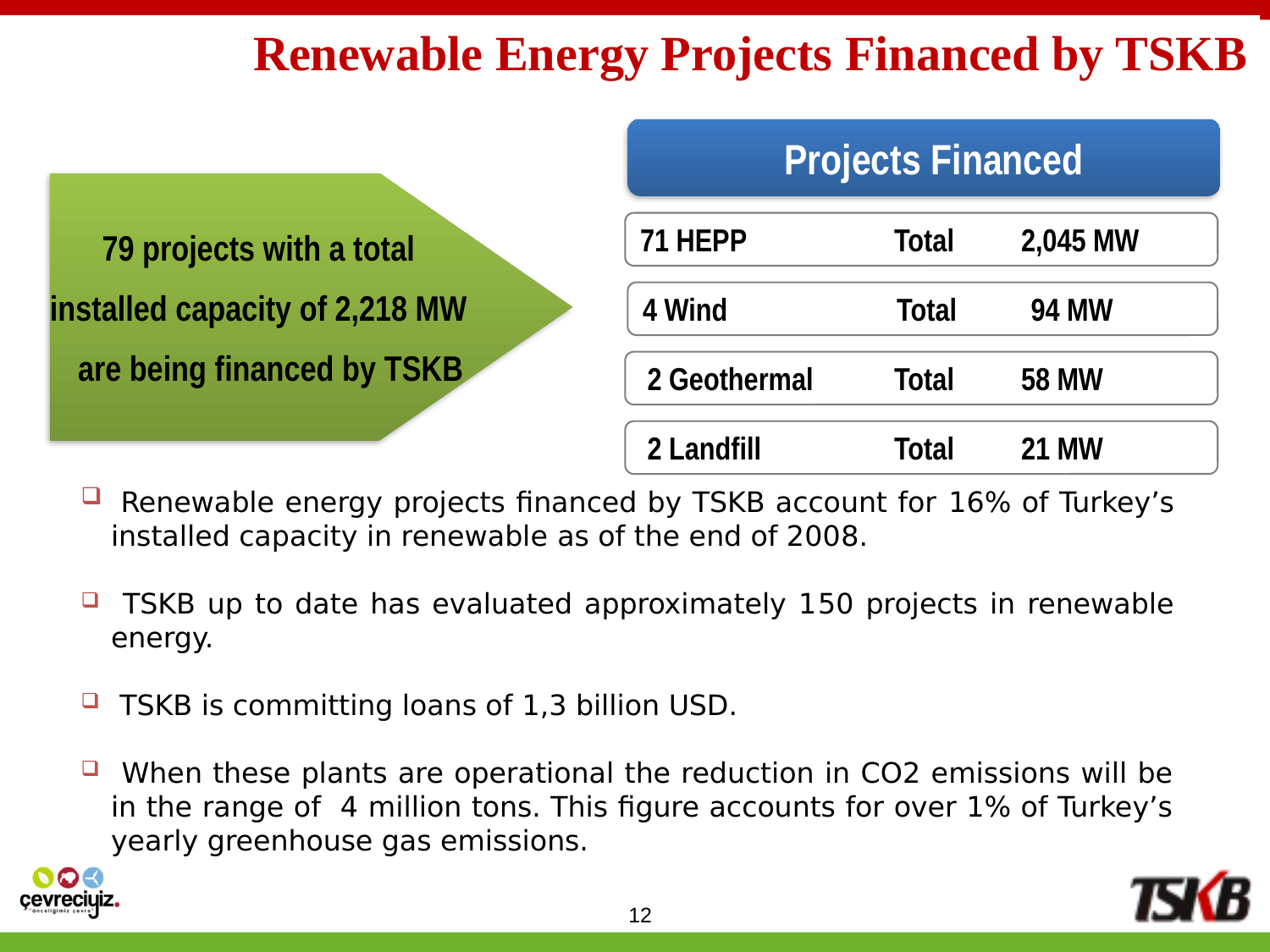

Renewable Energy Projects Financed by TSKB

  Projects Financed
79 projects with a total
installed capacity of 2,218 MW
  are being financed by TSKB
71 HEPP		Total	2,045 MW
4 Wind		Total      	 94 MW
 2 Geothermal	Total	58 MW
 2 Landfill		Total	21 MW
 Renewable energy projects financed by TSKB account for 16% of Turkey’s installed capacity in renewable as of the end of 2008.

 TSKB up to date has evaluated approximately 150 projects in renewable energy.

 TSKB is committing loans of 1,3 billion USD.

 When these plants are operational the reduction in CO2 emissions will be in the range of  4 million tons. This figure accounts for over 1% of Turkey’s yearly greenhouse gas emissions.